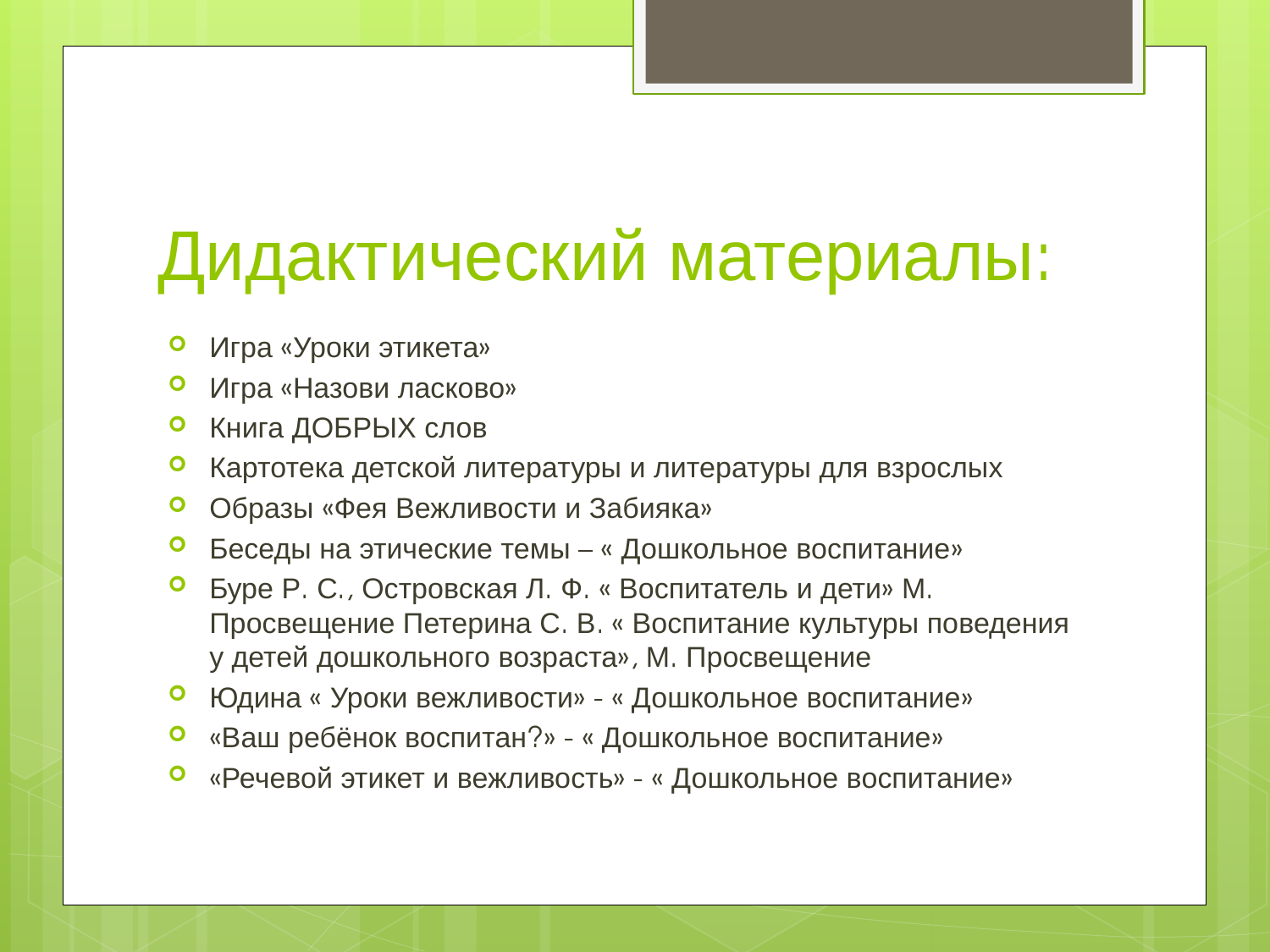

# Дидактический материалы:
Игра «Уроки этикета»
Игра «Назови ласково»
Книга ДОБРЫХ слов
Картотека детской литературы и литературы для взрослых
Образы «Фея Вежливости и Забияка»
Беседы на этические темы – « Дошкольное воспитание»
Буре Р. С., Островская Л. Ф. « Воспитатель и дети» М. Просвещение Петерина С. В. « Воспитание культуры поведения у детей дошкольного возраста», М. Просвещение
Юдина « Уроки вежливости» - « Дошкольное воспитание»
«Ваш ребёнок воспитан?» - « Дошкольное воспитание»
«Речевой этикет и вежливость» - « Дошкольное воспитание»